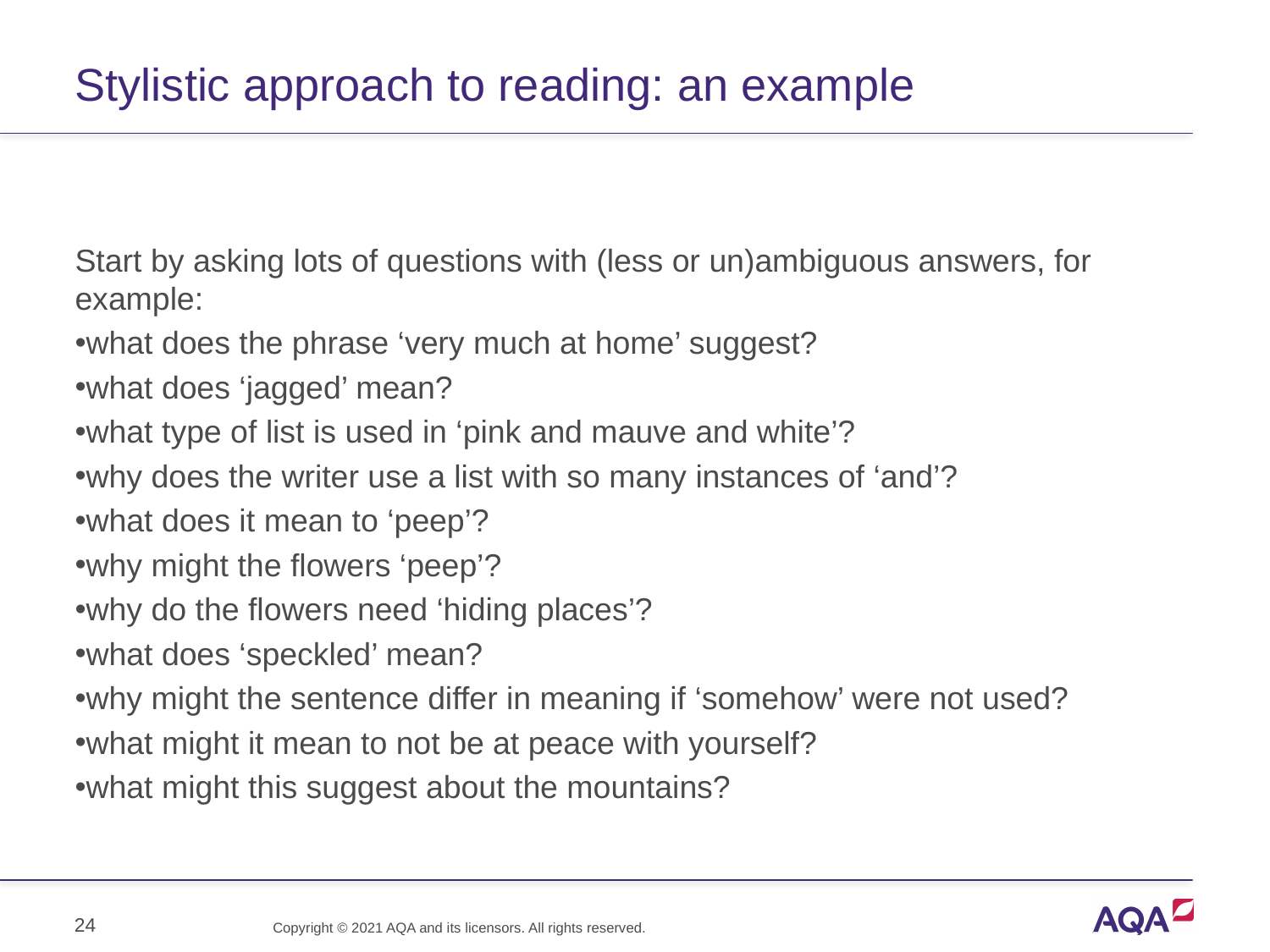

# Stylistic approach to reading: an example

Start by asking lots of questions with (less or un)ambiguous answers, for example:
what does the phrase ‘very much at home’ suggest?
what does ‘jagged’ mean?
what type of list is used in ‘pink and mauve and white’?
why does the writer use a list with so many instances of ‘and’?
what does it mean to ‘peep’?
why might the flowers ‘peep’?
why do the flowers need ‘hiding places’?
what does ‘speckled’ mean?
why might the sentence differ in meaning if ‘somehow’ were not used?
what might it mean to not be at peace with yourself?
what might this suggest about the mountains?

24
Copyright © 2021 AQA and its licensors. All rights reserved.